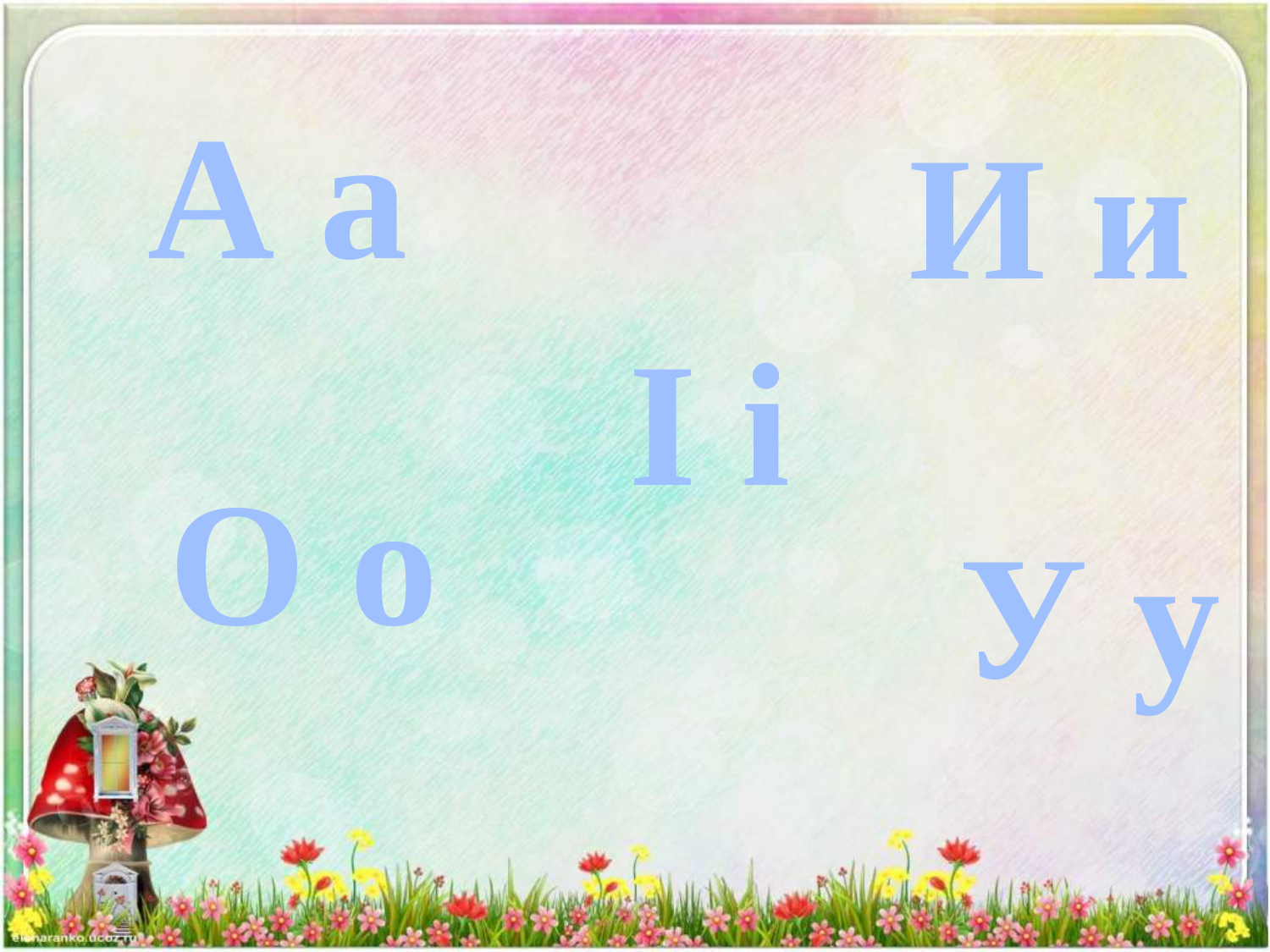

А а
И и
І і
О о
У у